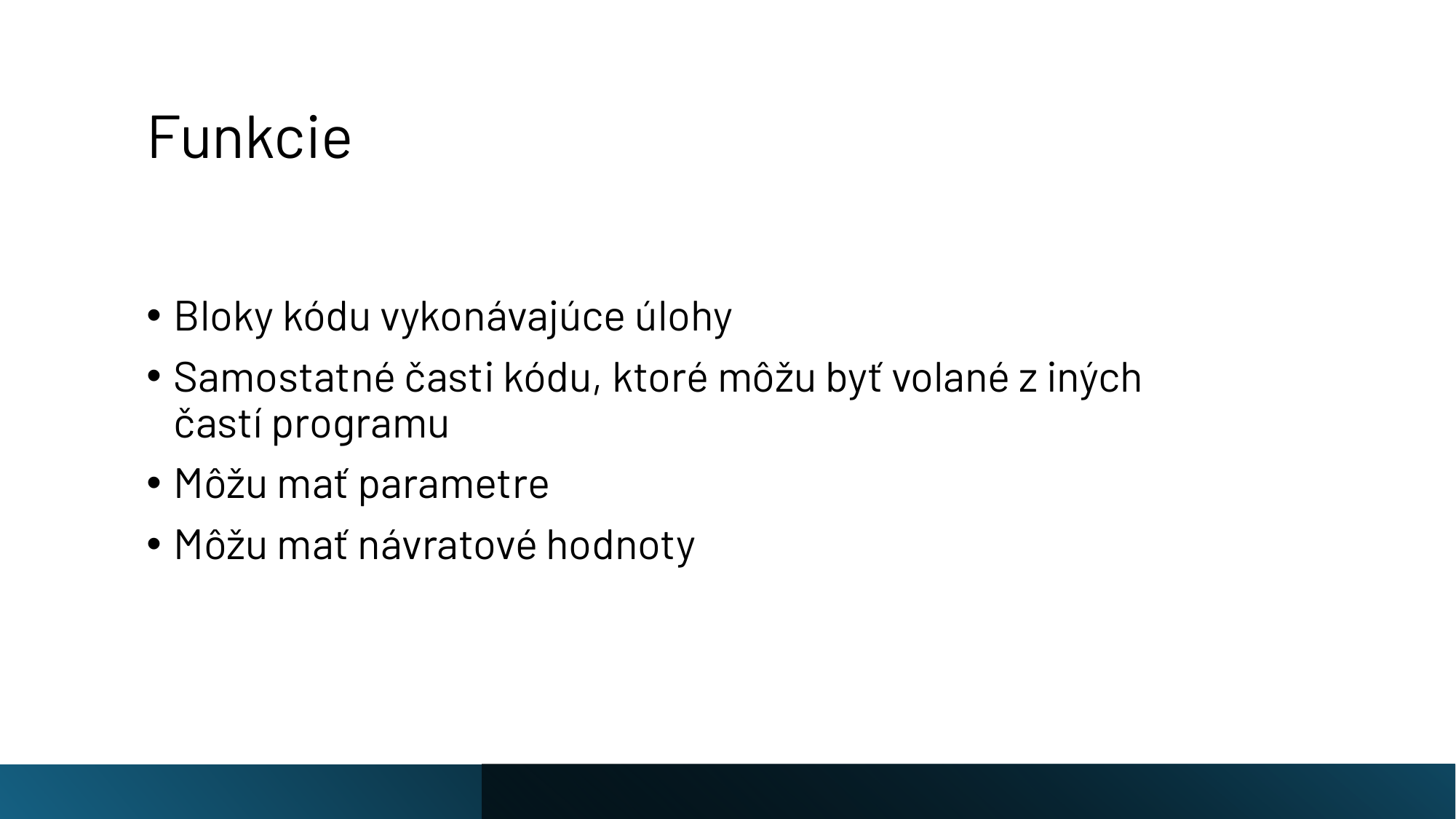

# Funkcie
Bloky kódu vykonávajúce úlohy
Samostatné časti kódu, ktoré môžu byť volané z iných častí programu
Môžu mať parametre
Môžu mať návratové hodnoty